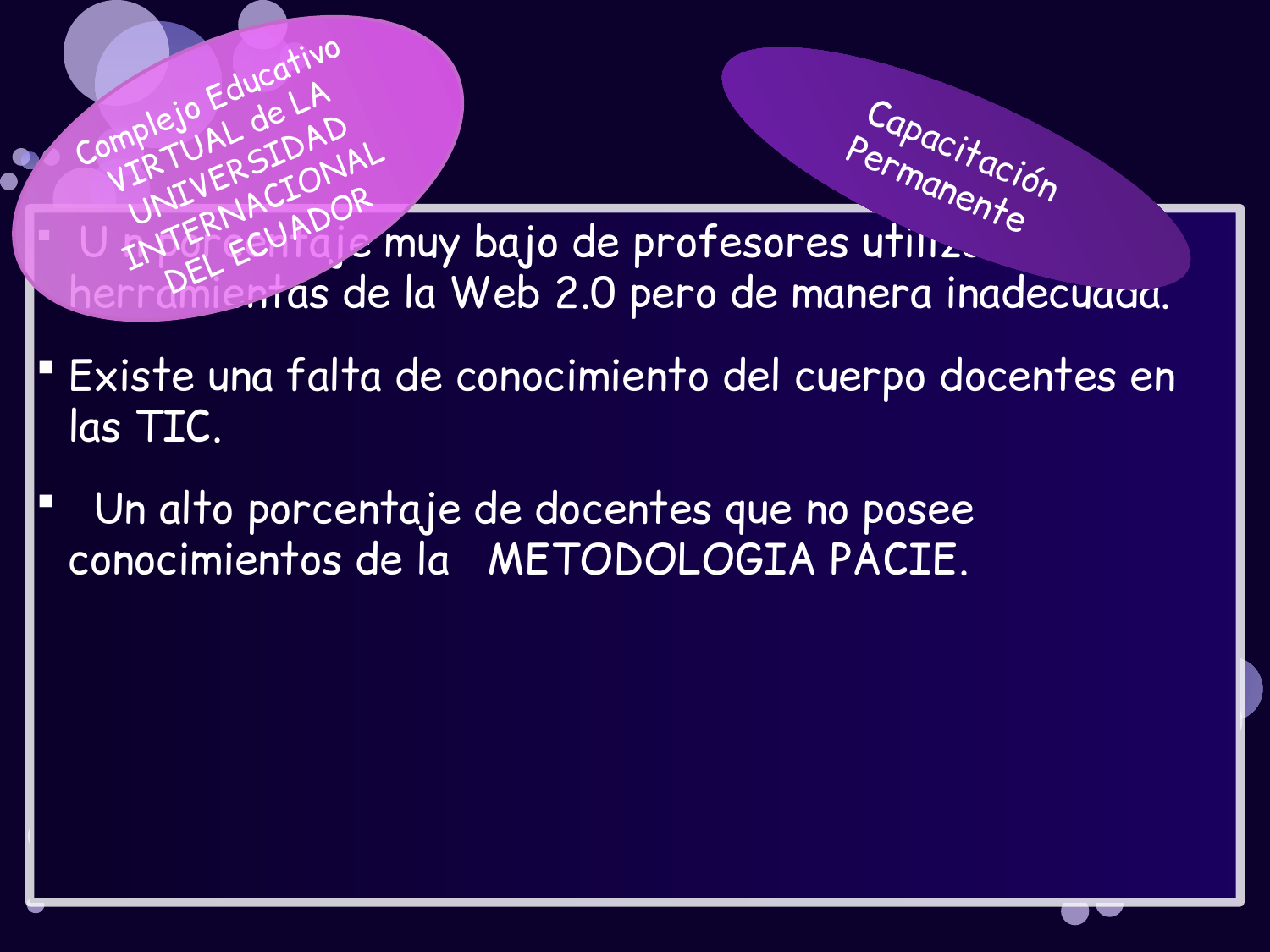

Complejo Educativo VIRTUAL de LA  UNIVERSIDAD INTERNACIONAL DEL ECUADOR
Capacitación Permanente
 U n porcentaje muy bajo de profesores utilizan la herramientas de la Web 2.0 pero de manera inadecuada.
Existe una falta de conocimiento del cuerpo docentes en las TIC.
  Un alto porcentaje de docentes que no posee conocimientos de la   METODOLOGIA PACIE.